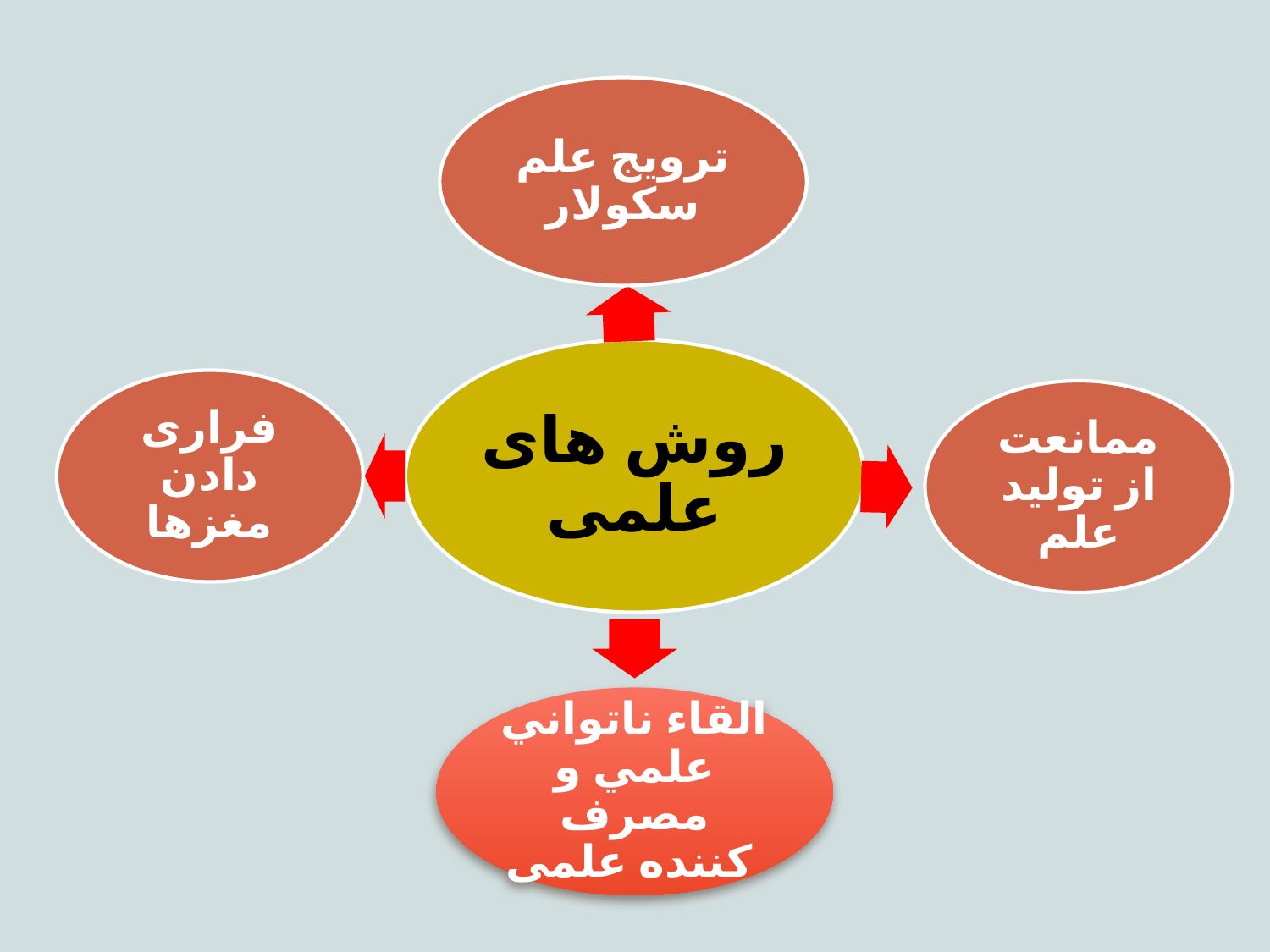

روش های علمی

ترویج علم سکولار

ممانعت از تولید علم

القاء ناتواني علمي و مصرف کننده علمی

فراری دادن مغزها